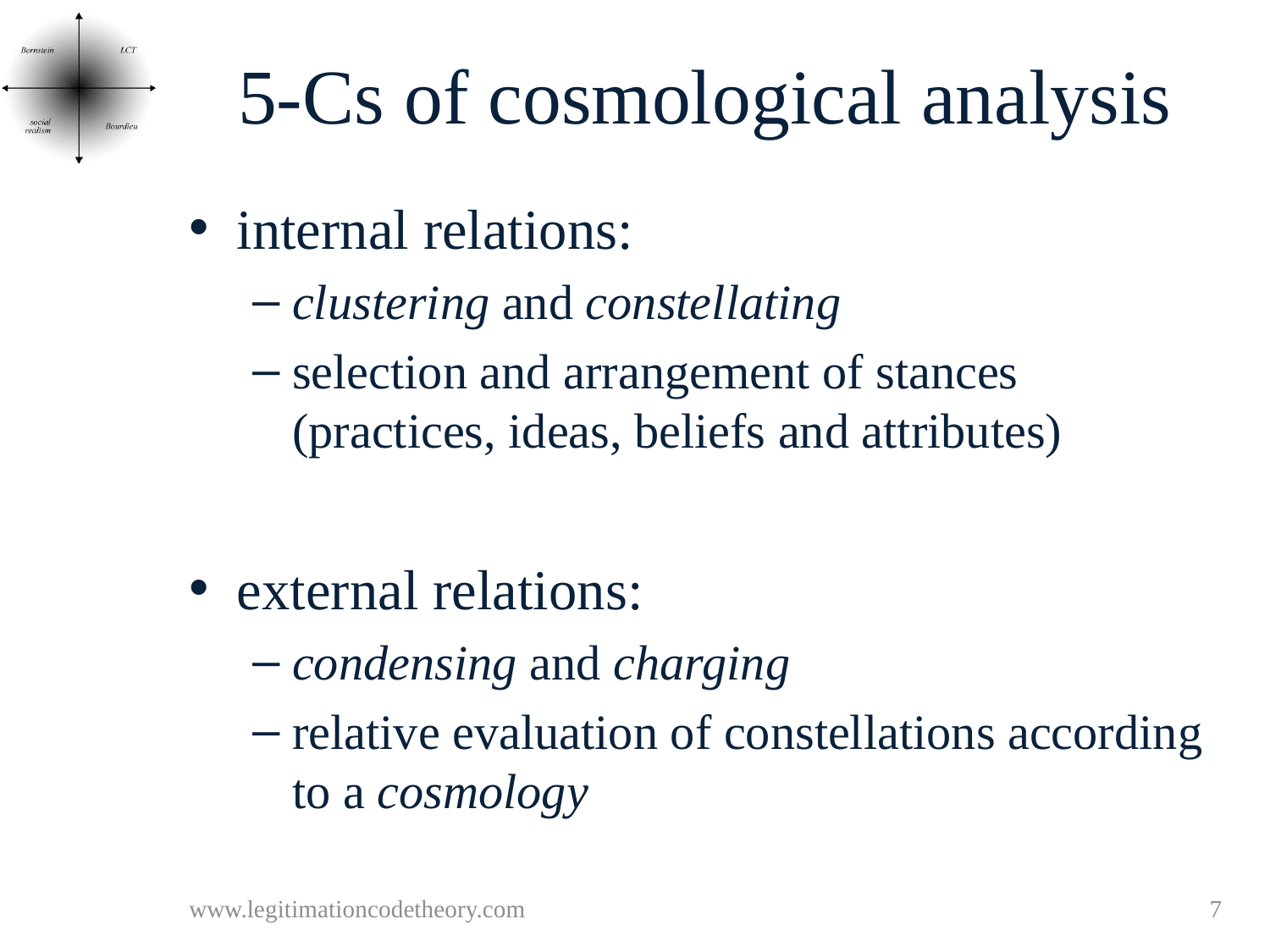

# 5-Cs of cosmological analysis

internal relations:
clustering and constellating
selection and arrangement of stances (practices, ideas, beliefs and attributes)

external relations:
condensing and charging
relative evaluation of constellations according to a cosmology
www.legitimationcodetheory.com
7